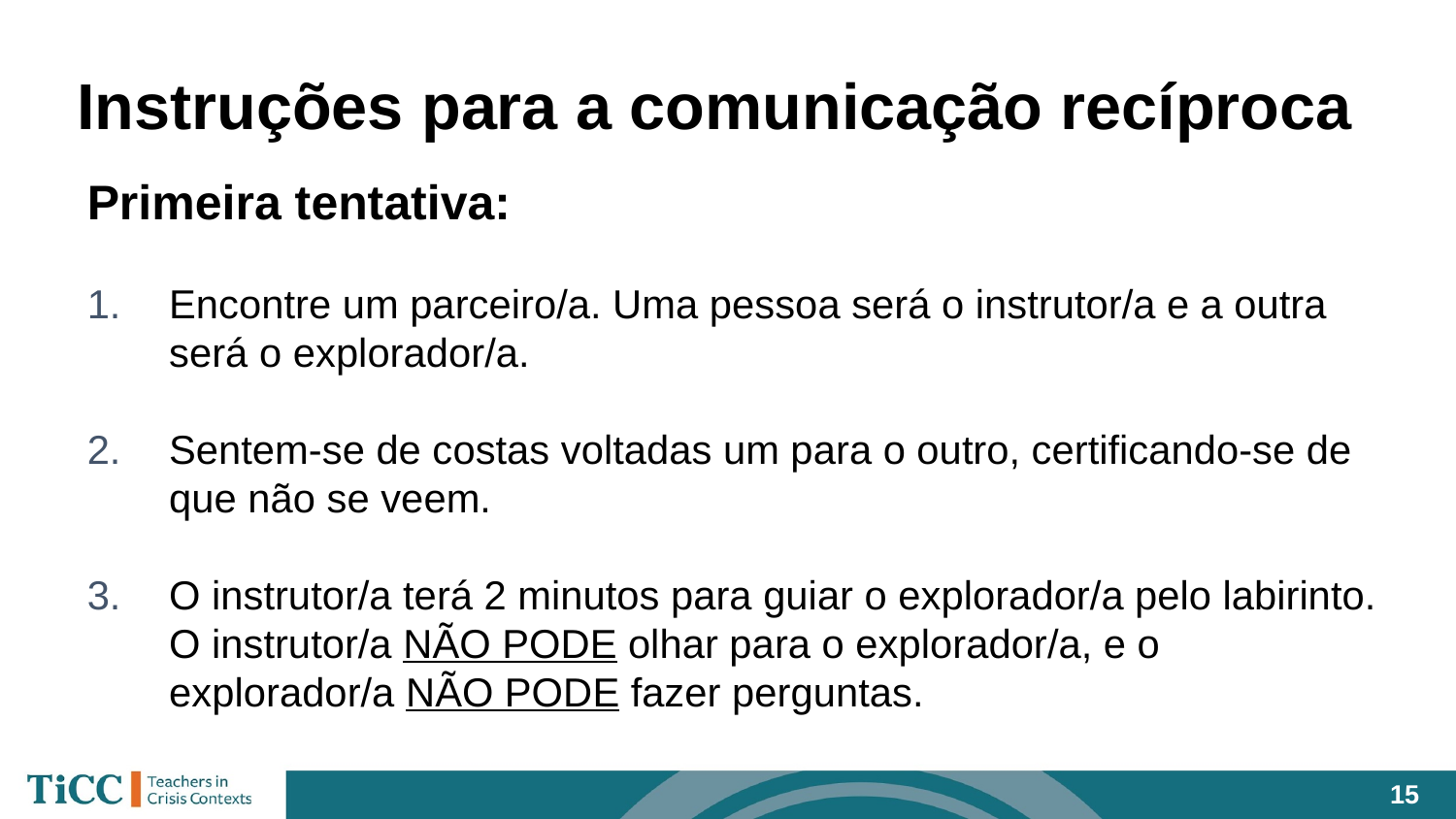

# Instruções para a comunicação recíproca
Primeira tentativa:

Encontre um parceiro/a. Uma pessoa será o instrutor/a e a outra será o explorador/a.

Sentem-se de costas voltadas um para o outro, certificando-se de que não se veem.

O instrutor/a terá 2 minutos para guiar o explorador/a pelo labirinto. O instrutor/a NÃO PODE olhar para o explorador/a, e o explorador/a NÃO PODE fazer perguntas.

15